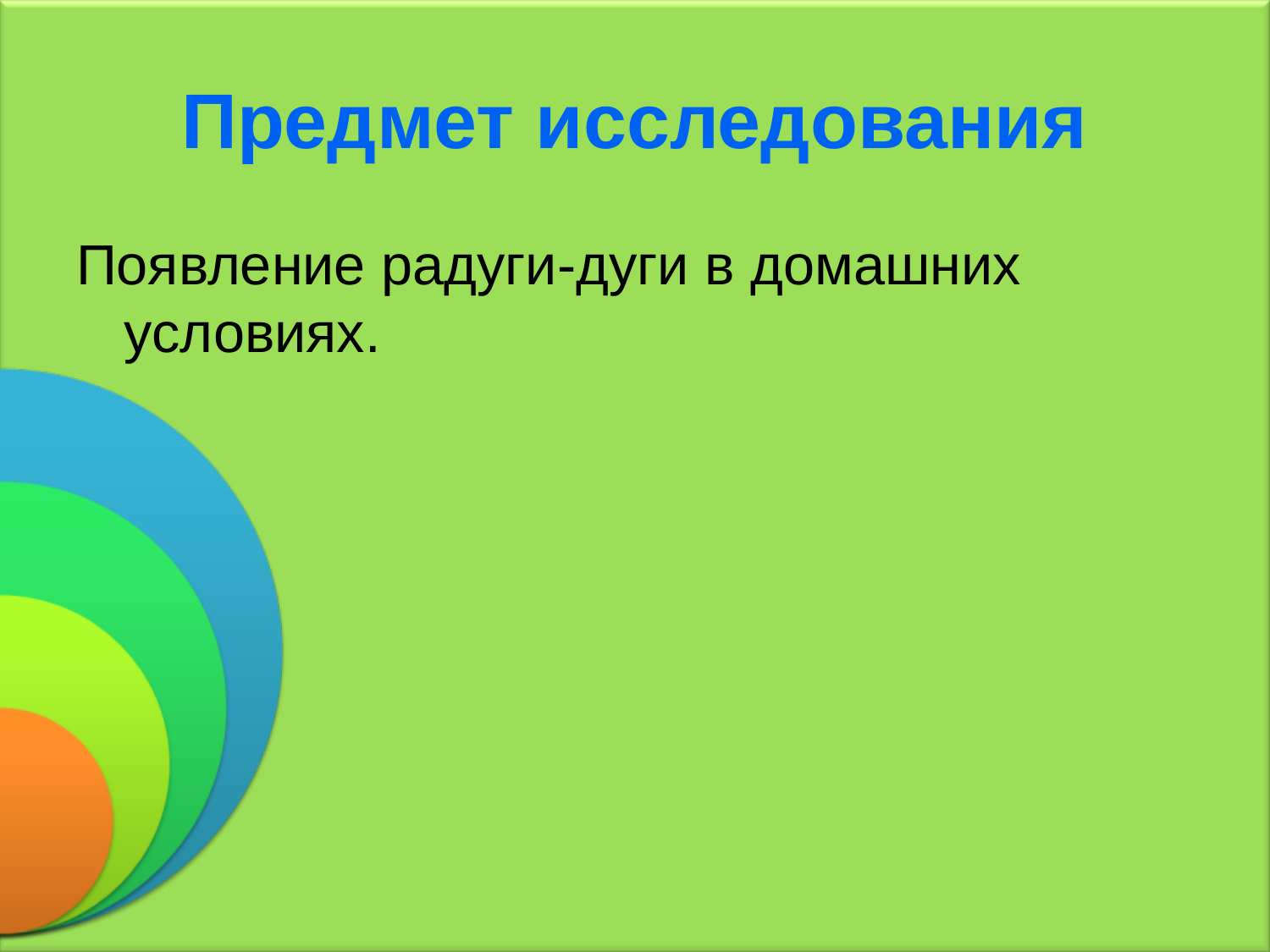

# Предмет исследования
Появление радуги-дуги в домашних условиях.